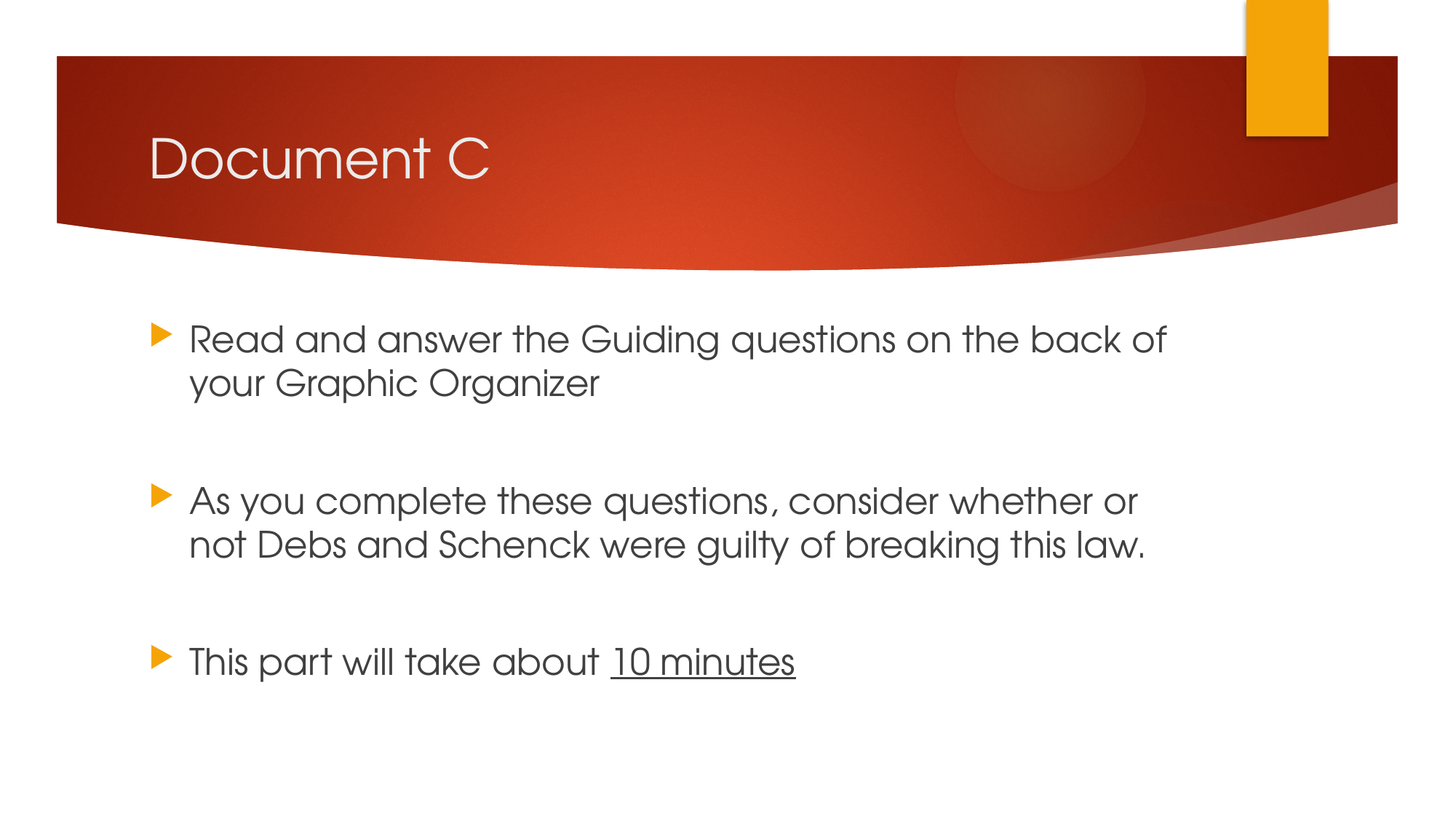

# Document C
Read and answer the Guiding questions on the back of your Graphic Organizer

As you complete these questions, consider whether or not Debs and Schenck were guilty of breaking this law.

This part will take about 10 minutes